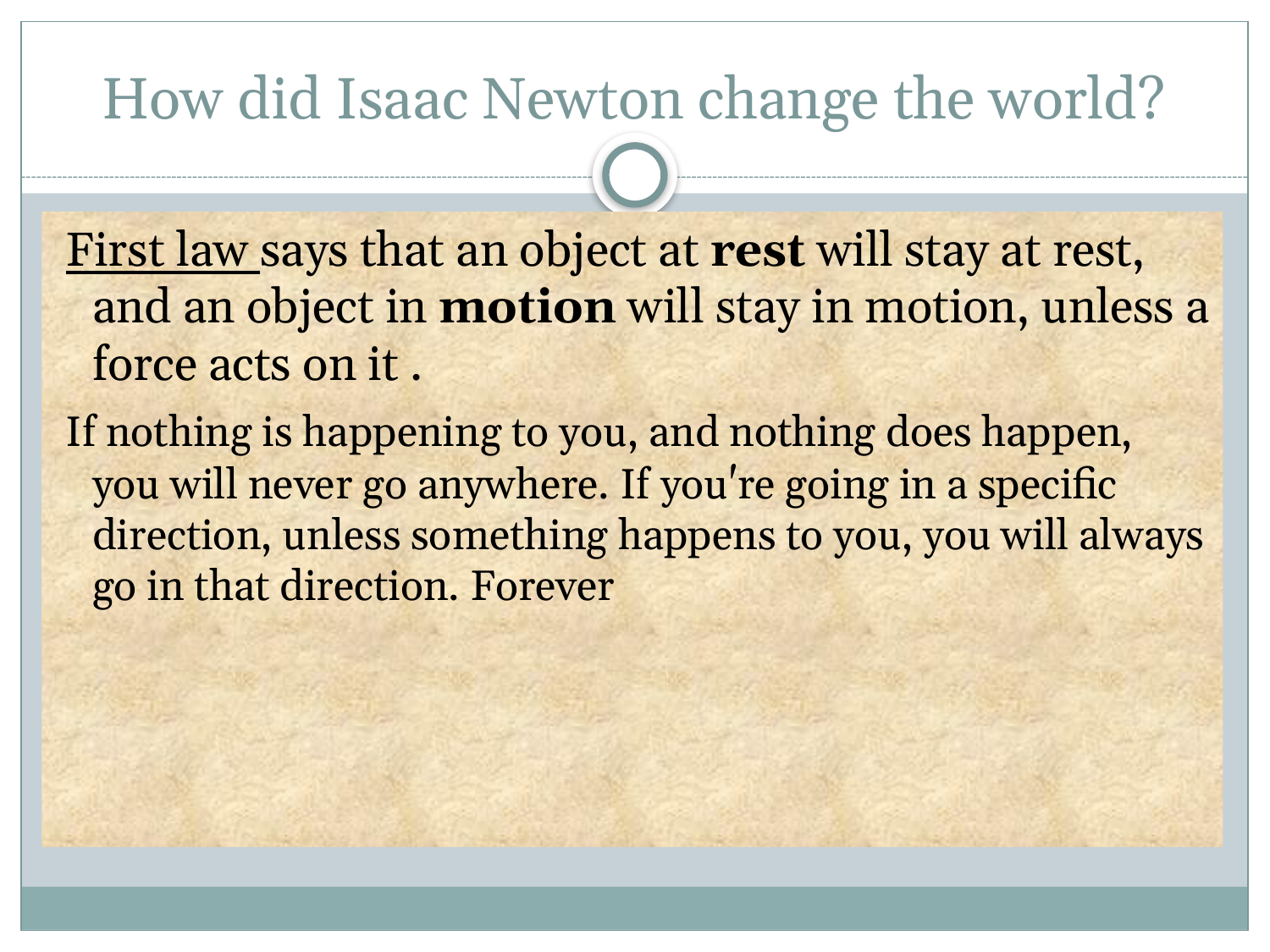

# How did Isaac Newton change the world?
 First law says that an object at rest will stay at rest, and an object in motion will stay in motion, unless a force acts on it .
 If nothing is happening to you, and nothing does happen, you will never go anywhere. If you're going in a specific direction, unless something happens to you, you will always go in that direction. Forever